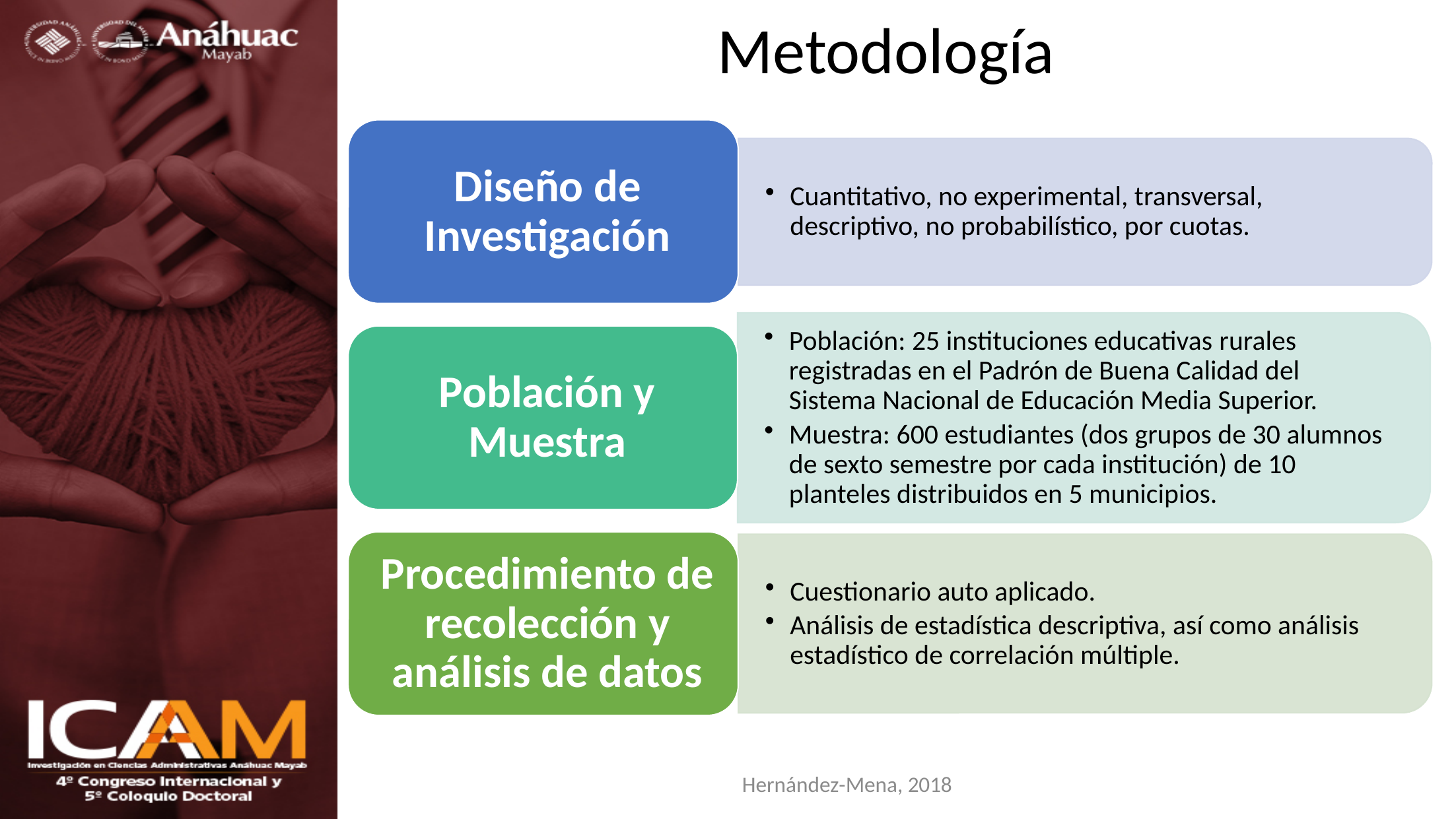

# Metodología
Cuantitativo, no experimental, transversal, descriptivo, no probabilístico, por cuotas.
Diseño de Investigación
Población: 25 instituciones educativas rurales registradas en el Padrón de Buena Calidad del Sistema Nacional de Educación Media Superior.
Muestra: 600 estudiantes (dos grupos de 30 alumnos de sexto semestre por cada institución) de 10 planteles distribuidos en 5 municipios.
Población y Muestra
Cuestionario auto aplicado.
Análisis de estadística descriptiva, así como análisis estadístico de correlación múltiple.
Procedimiento de recolección y análisis de datos
Hernández-Mena, 2018